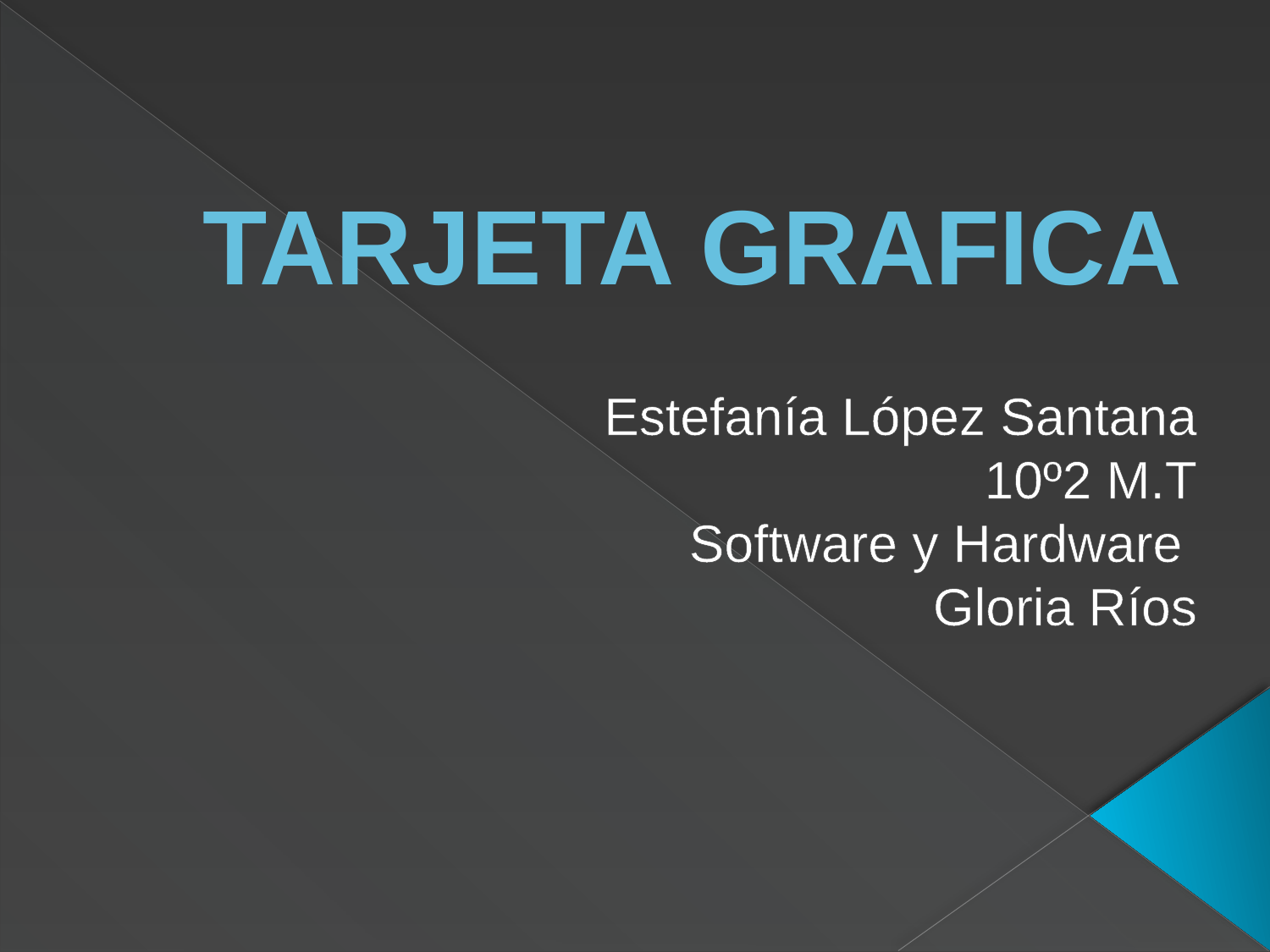

# TARJETA GRAFICA
Estefanía López Santana
10º2 M.T
Software y Hardware
Gloria Ríos